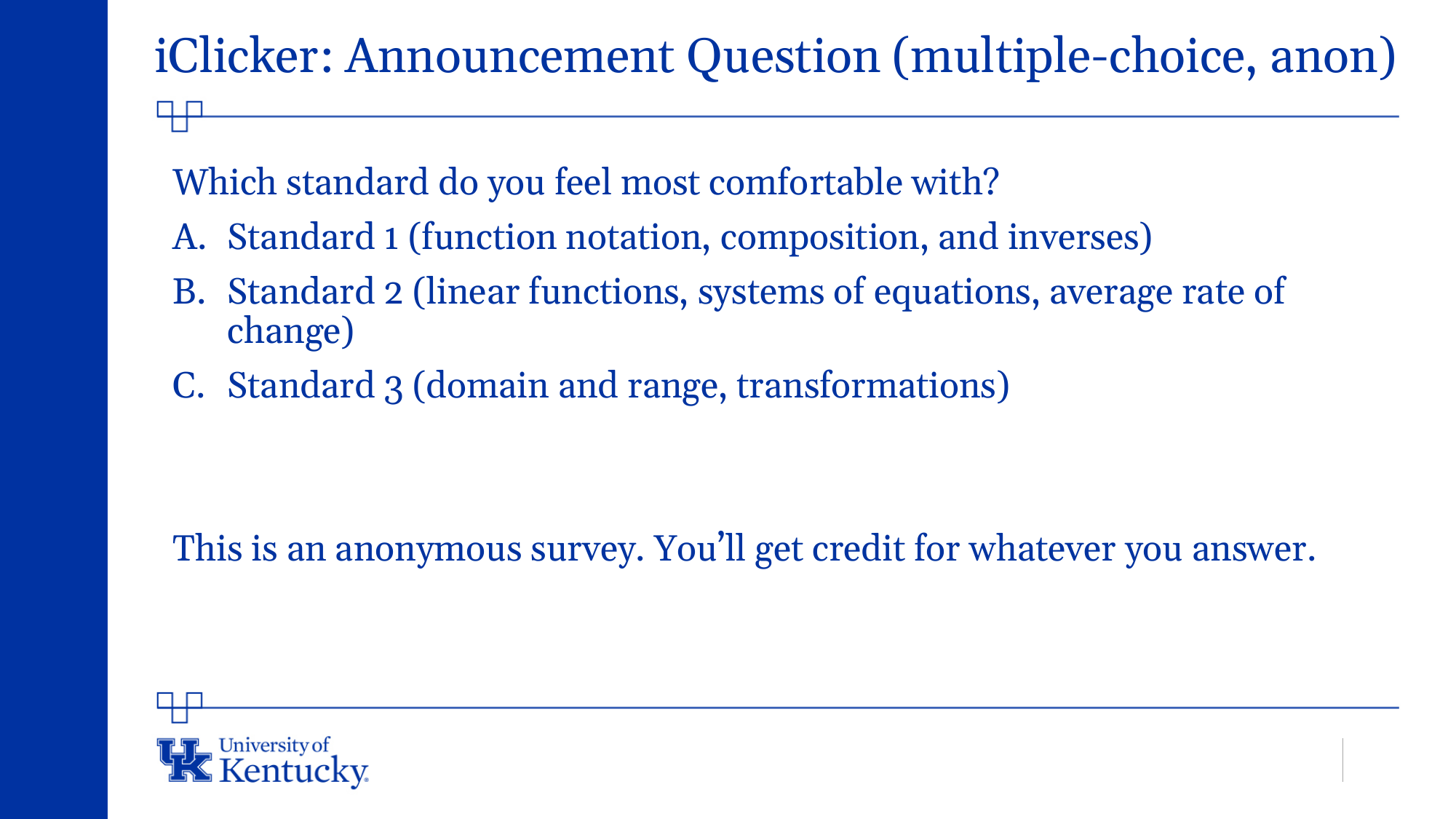

# iClicker: Announcement Question (multiple-choice, anon)
Which standard do you feel most comfortable with?
Standard 1 (function notation, composition, and inverses)
Standard 2 (linear functions, systems of equations, average rate of change)
Standard 3 (domain and range, transformations)

This is an anonymous survey. You’ll get credit for whatever you answer.